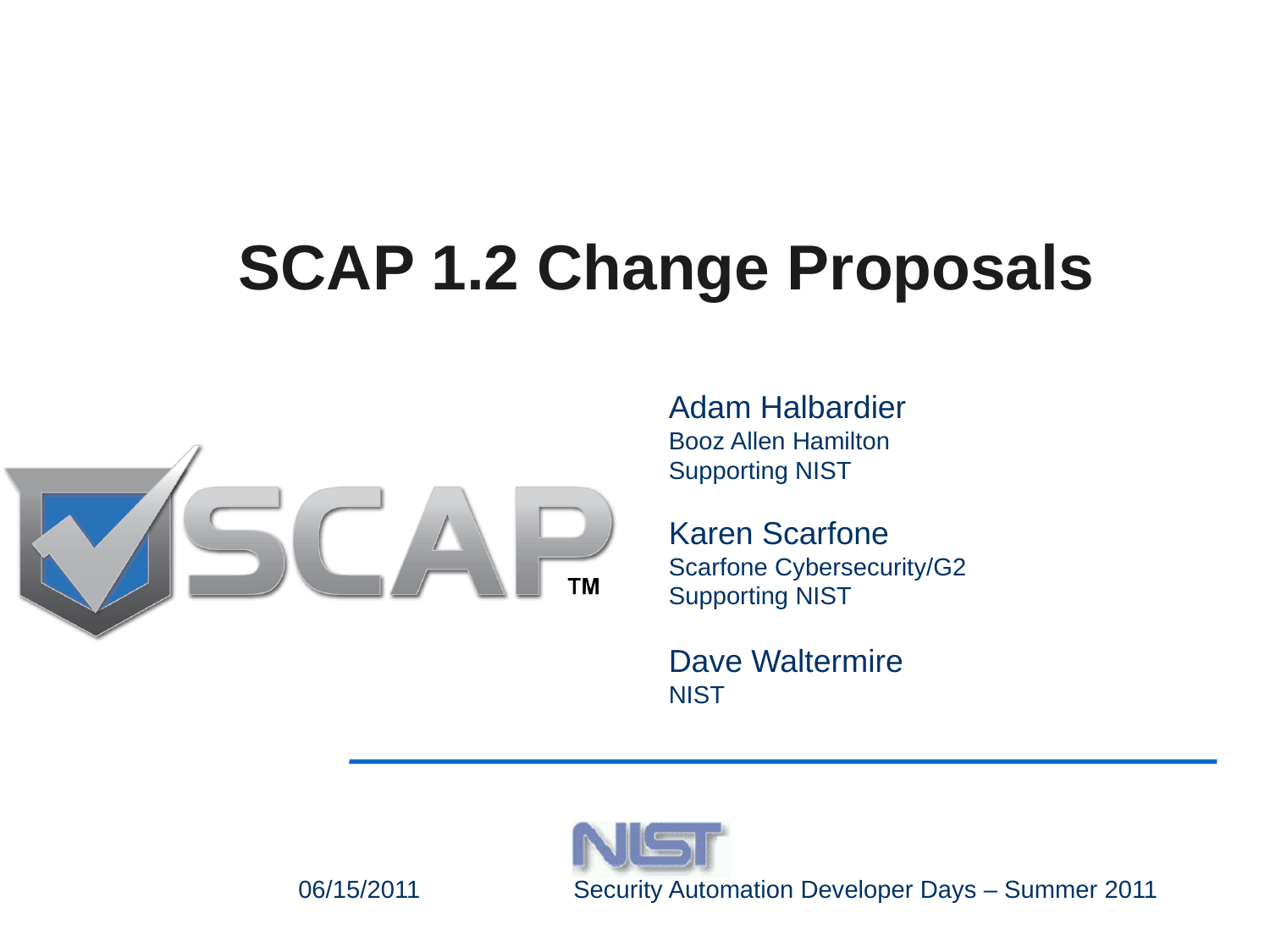

# SCAP 1.2 Change Proposals
Adam Halbardier
Booz Allen Hamilton
Supporting NIST
Karen Scarfone
Scarfone Cybersecurity/G2
Supporting NIST

Dave Waltermire
NIST
1
06/15/2011
Security Automation Developer Days – Summer 2011